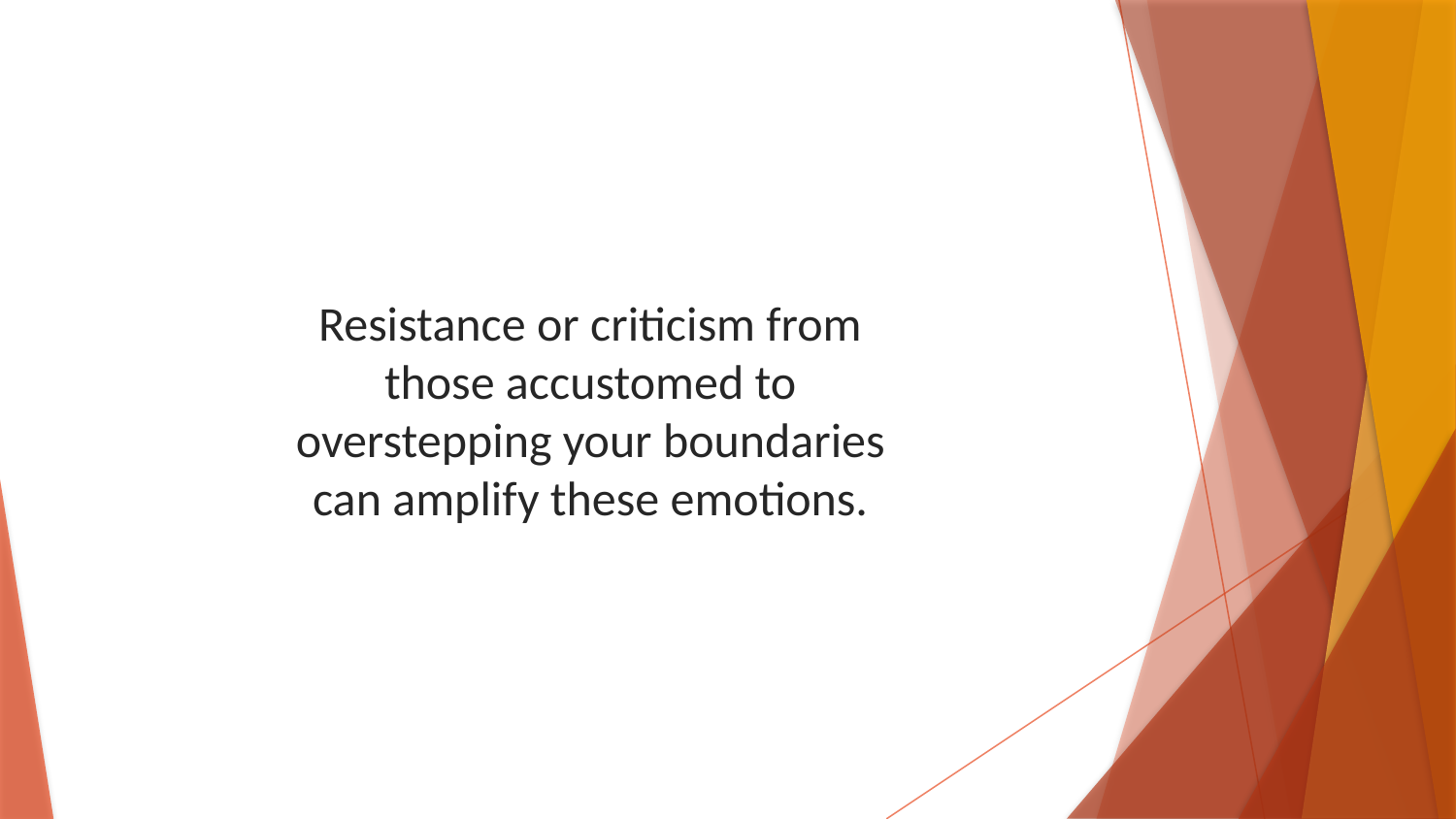

Resistance or criticism from those accustomed to overstepping your boundaries can amplify these emotions.